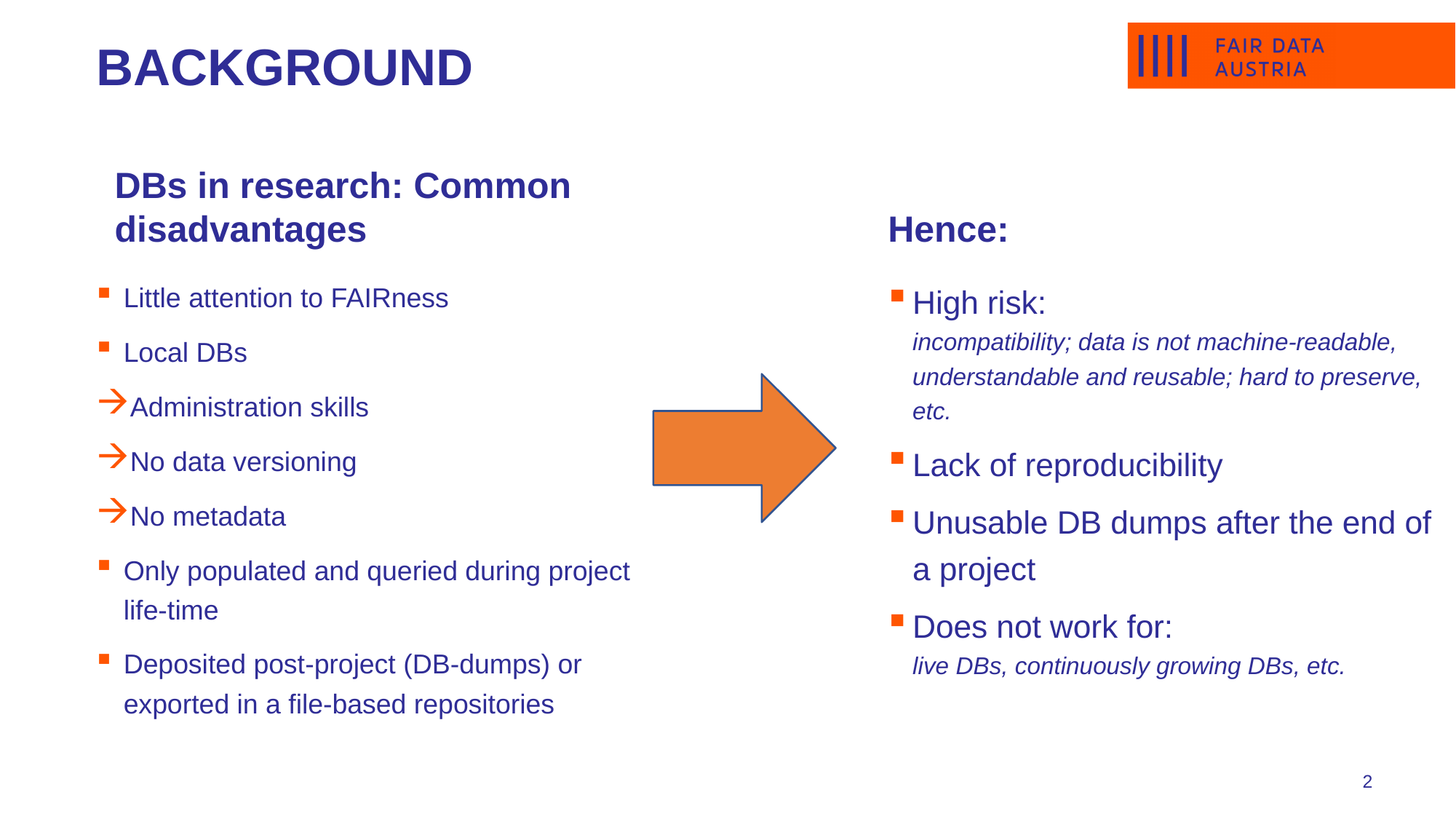

# Background
DBs in research: Common disadvantages

Hence:
Little attention to FAIRness
Local DBs
Administration skills
No data versioning
No metadata
Only populated and queried during project life-time
Deposited post-project (DB-dumps) or exported in a file-based repositories
High risk:
incompatibility; data is not machine-readable, understandable and reusable; hard to preserve, etc.
Lack of reproducibility
Unusable DB dumps after the end of a project
Does not work for:
live DBs, continuously growing DBs, etc.